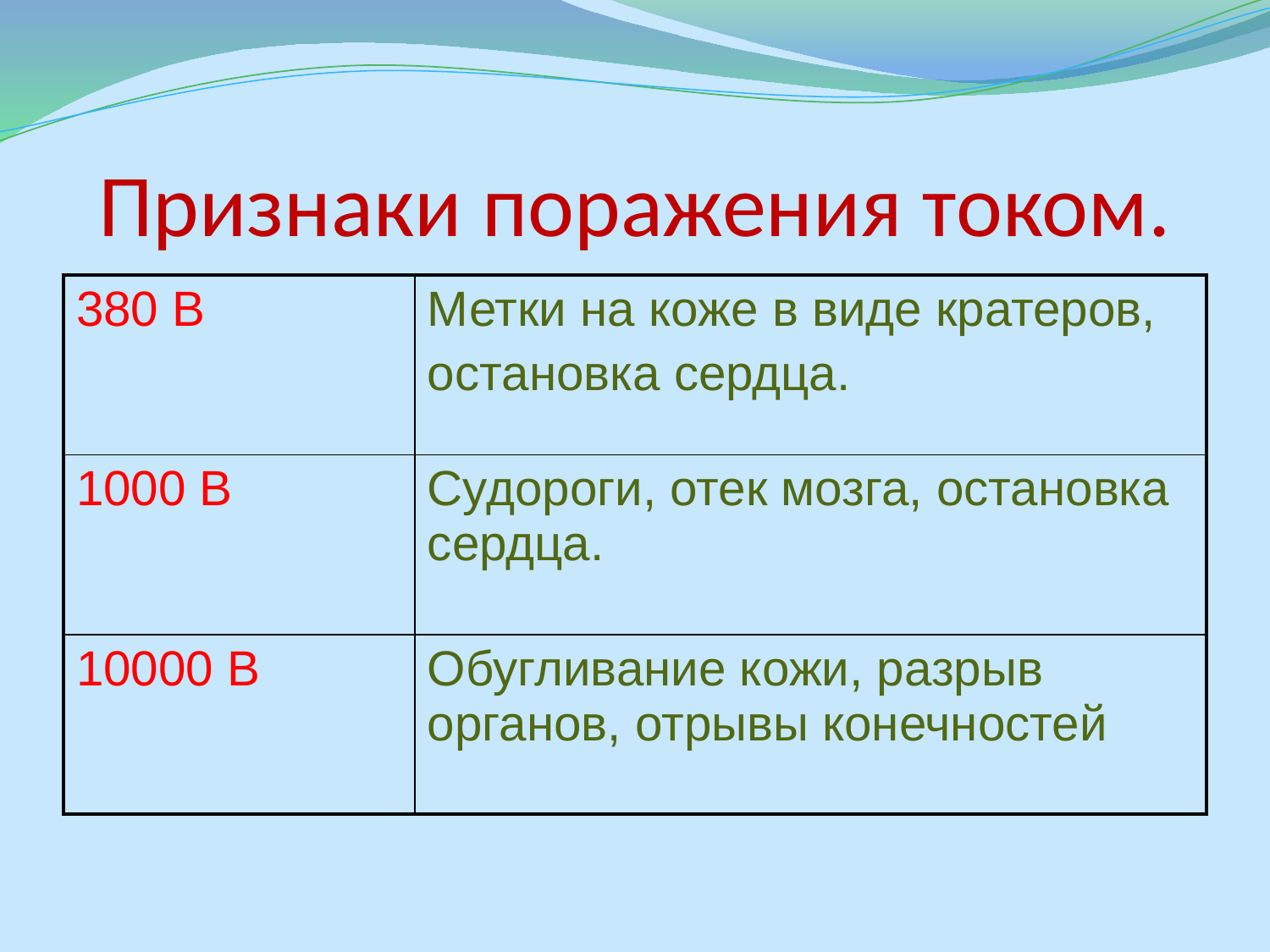

# Признаки поражения током.
| 380 В | Метки на коже в виде кратеров, остановка сердца. |
| --- | --- |
| 1000 В | Судороги, отек мозга, остановка сердца. |
| 10000 В | Обугливание кожи, разрыв органов, отрывы конечностей. |